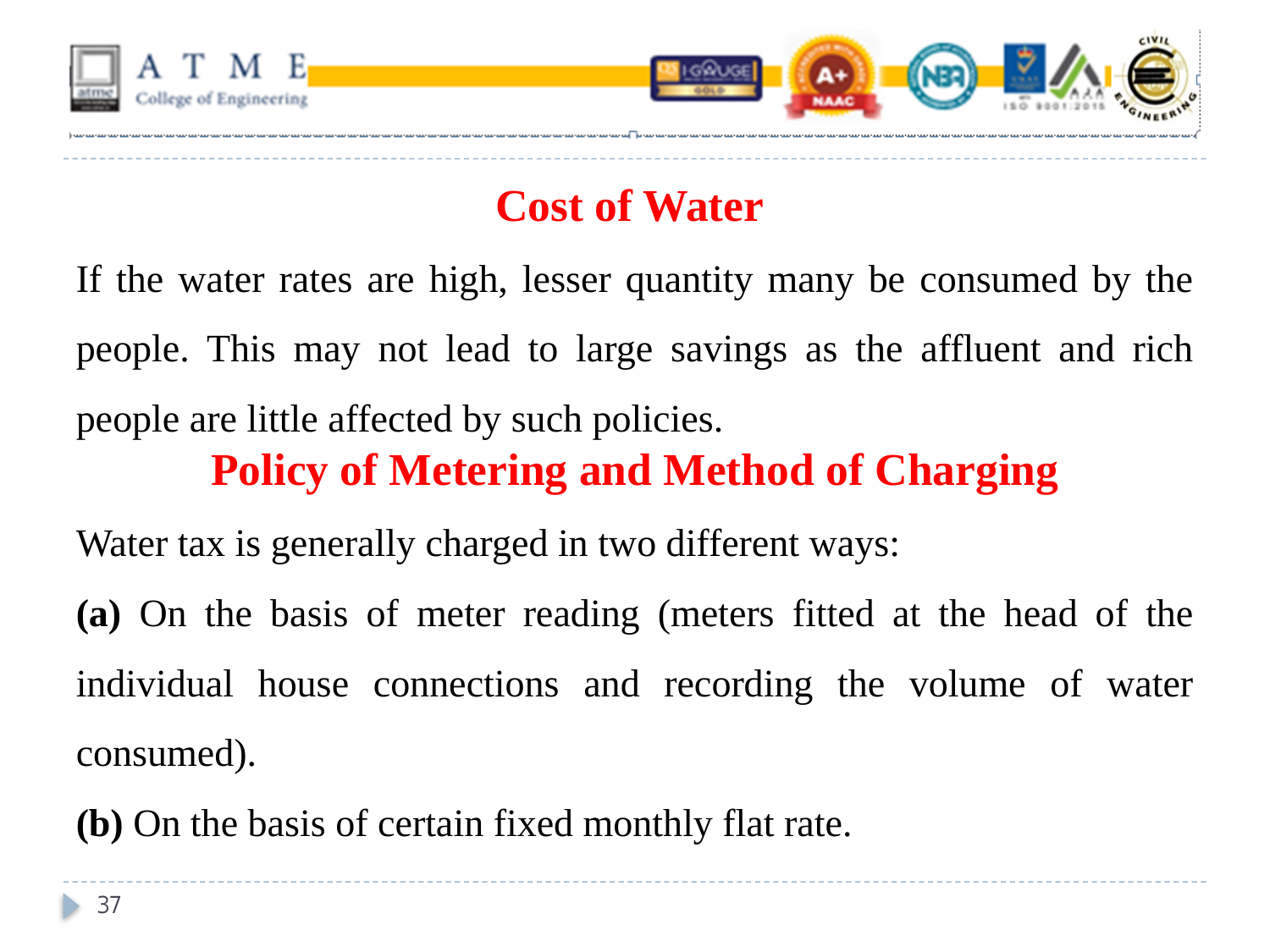

Cost of Water
If the water rates are high, lesser quantity many be consumed by the people. This may not lead to large savings as the affluent and rich people are little affected by such policies.
Policy of Metering and Method of Charging
Water tax is generally charged in two different ways:
(a) On the basis of meter reading (meters fitted at the head of the individual house connections and recording the volume of water consumed).
(b) On the basis of certain fixed monthly flat rate.

37